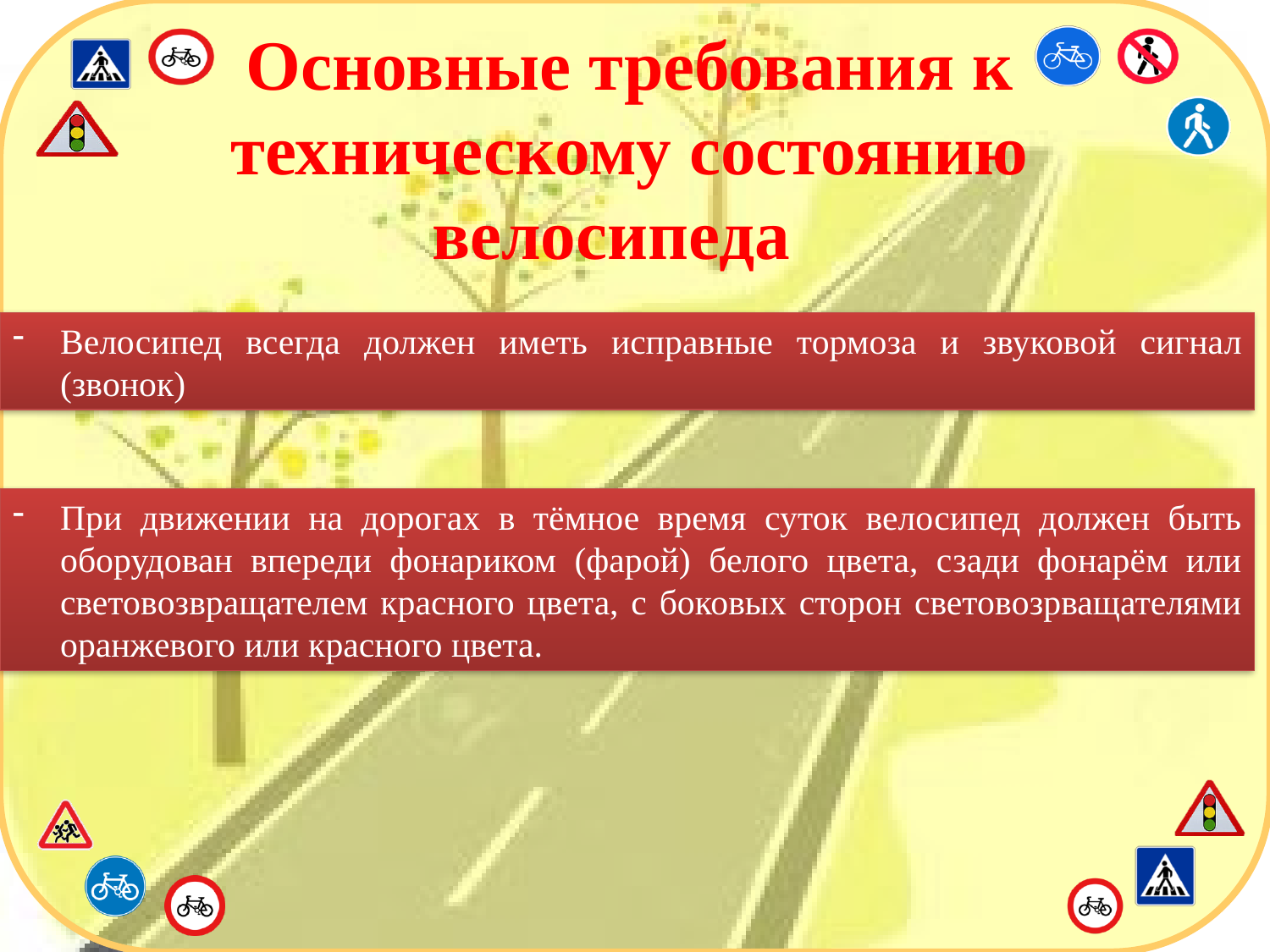

Основные требования к техническому состоянию велосипеда
Велосипед всегда должен иметь исправные тормоза и звуковой сигнал (звонок)
При движении на дорогах в тёмное время суток велосипед должен быть оборудован впереди фонариком (фарой) белого цвета, сзади фонарём или световозвращателем красного цвета, с боковых сторон световозрващателями оранжевого или красного цвета.